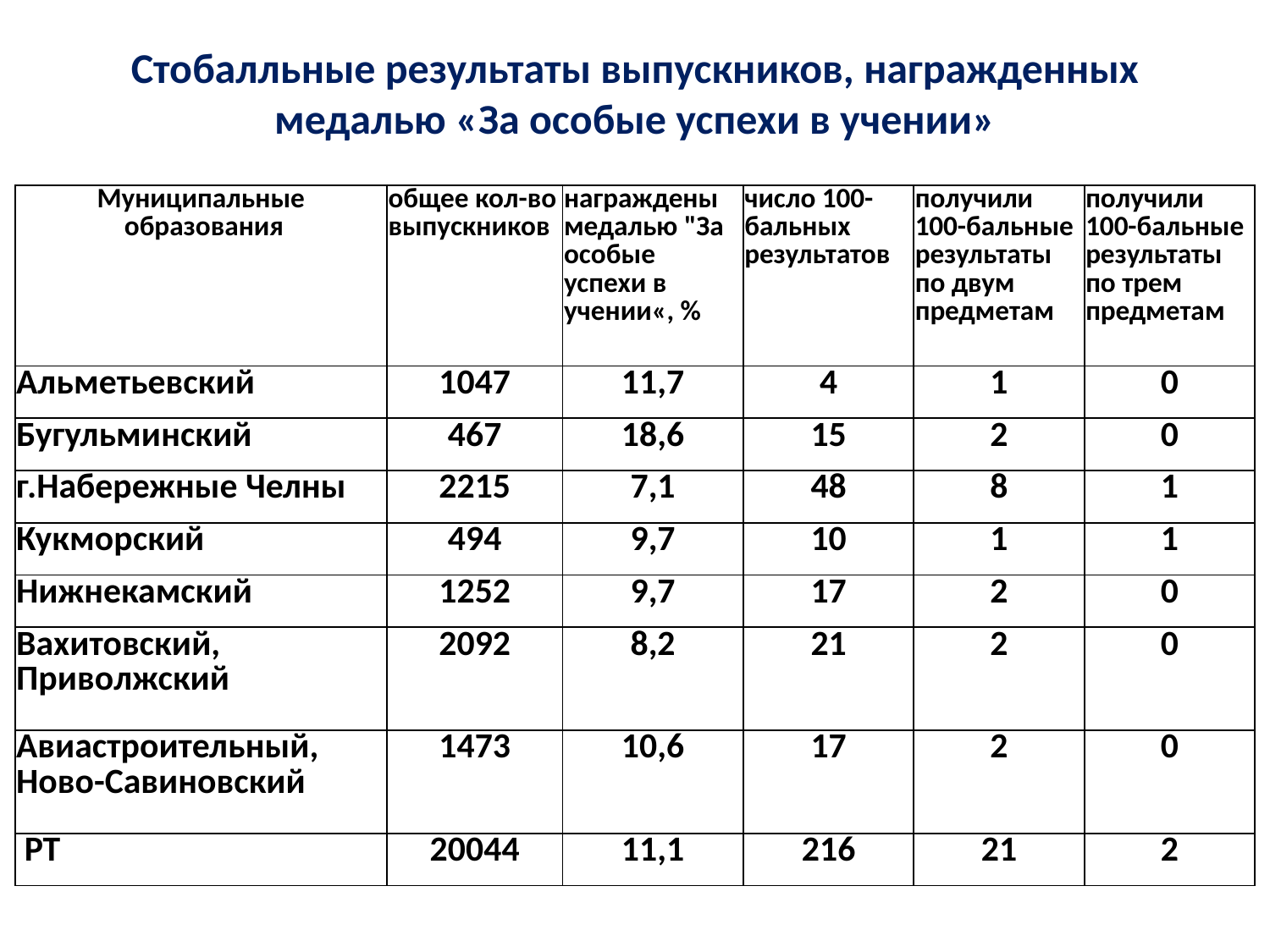

# Стобалльные результаты выпускников, награжденных медалью «За особые успехи в учении»
| Муниципальные образования | общее кол-во выпускников | награждены медалью "За особые успехи в учении«, % | число 100-бальных результатов | получили 100-бальные результаты по двум предметам | получили 100-бальные результаты по трем предметам |
| --- | --- | --- | --- | --- | --- |
| Альметьевский | 1047 | 11,7 | 4 | 1 | 0 |
| Бугульминский | 467 | 18,6 | 15 | 2 | 0 |
| г.Набережные Челны | 2215 | 7,1 | 48 | 8 | 1 |
| Кукморский | 494 | 9,7 | 10 | 1 | 1 |
| Нижнекамский | 1252 | 9,7 | 17 | 2 | 0 |
| Вахитовский, Приволжский | 2092 | 8,2 | 21 | 2 | 0 |
| Авиастроительный, Ново-Савиновский | 1473 | 10,6 | 17 | 2 | 0 |
| РТ | 20044 | 11,1 | 216 | 21 | 2 |